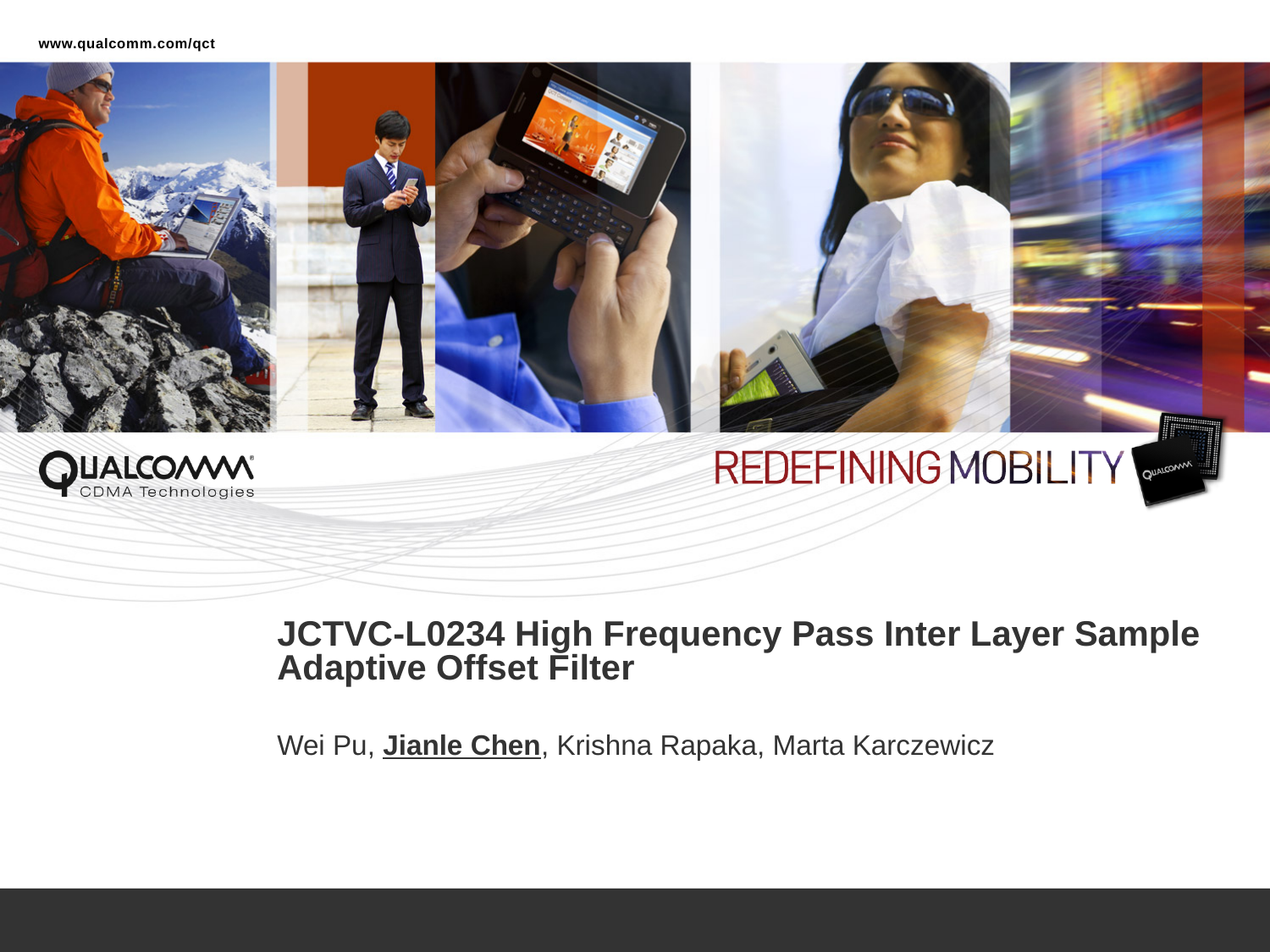

# JCTVC-L0234 High Frequency Pass Inter Layer Sample Adaptive Offset Filter Wei Pu, Jianle Chen, Krishna Rapaka, Marta Karczewicz